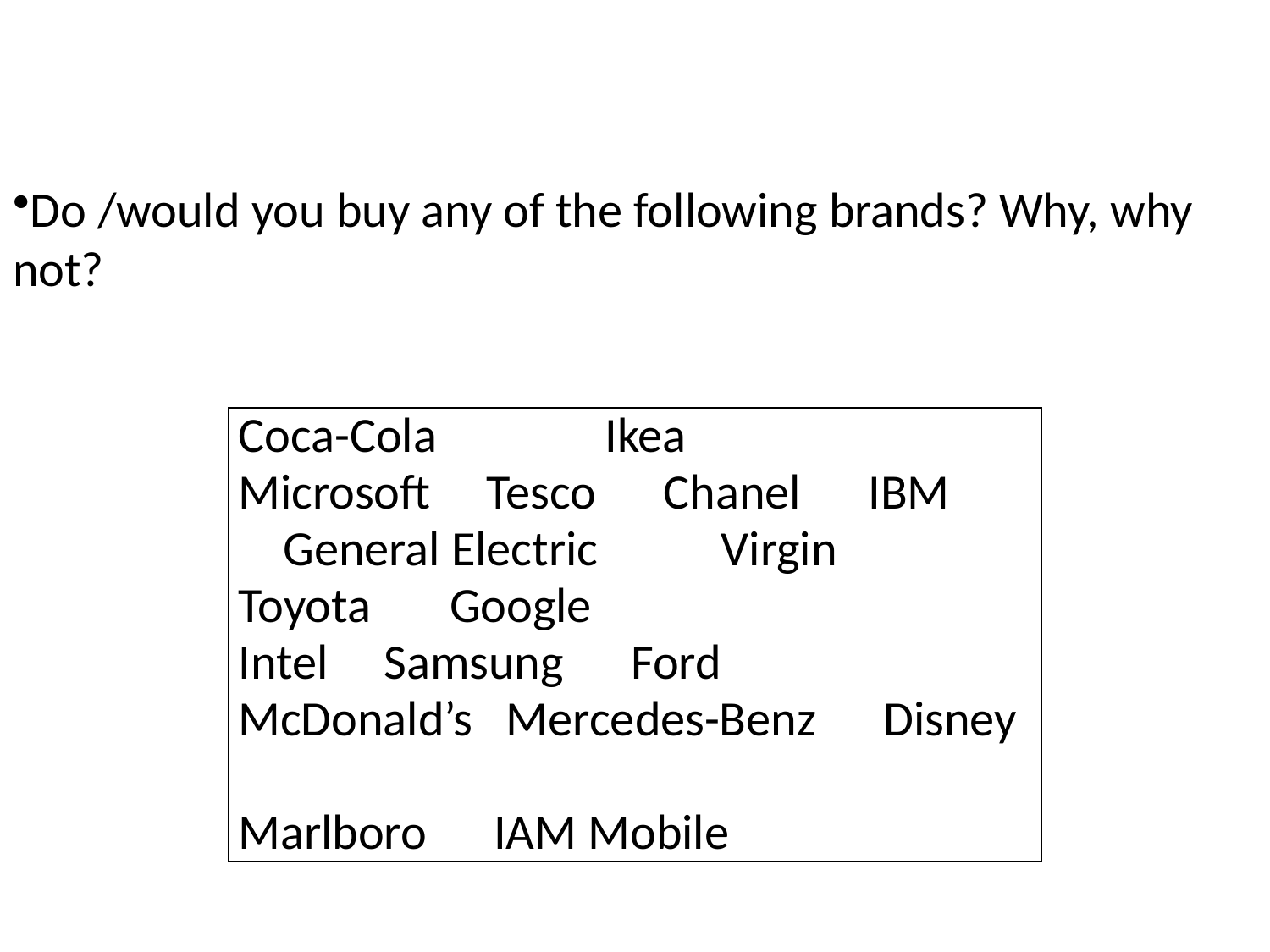

Do /would you buy any of the following brands? Why, why  not?
| Coca-Cola Ikea Microsoft Tesco Chanel IBM General Electric Virgin Toyota Google Intel Samsung Ford McDonald’s Mercedes-Benz Disney Marlboro IAM Mobile |
| --- |